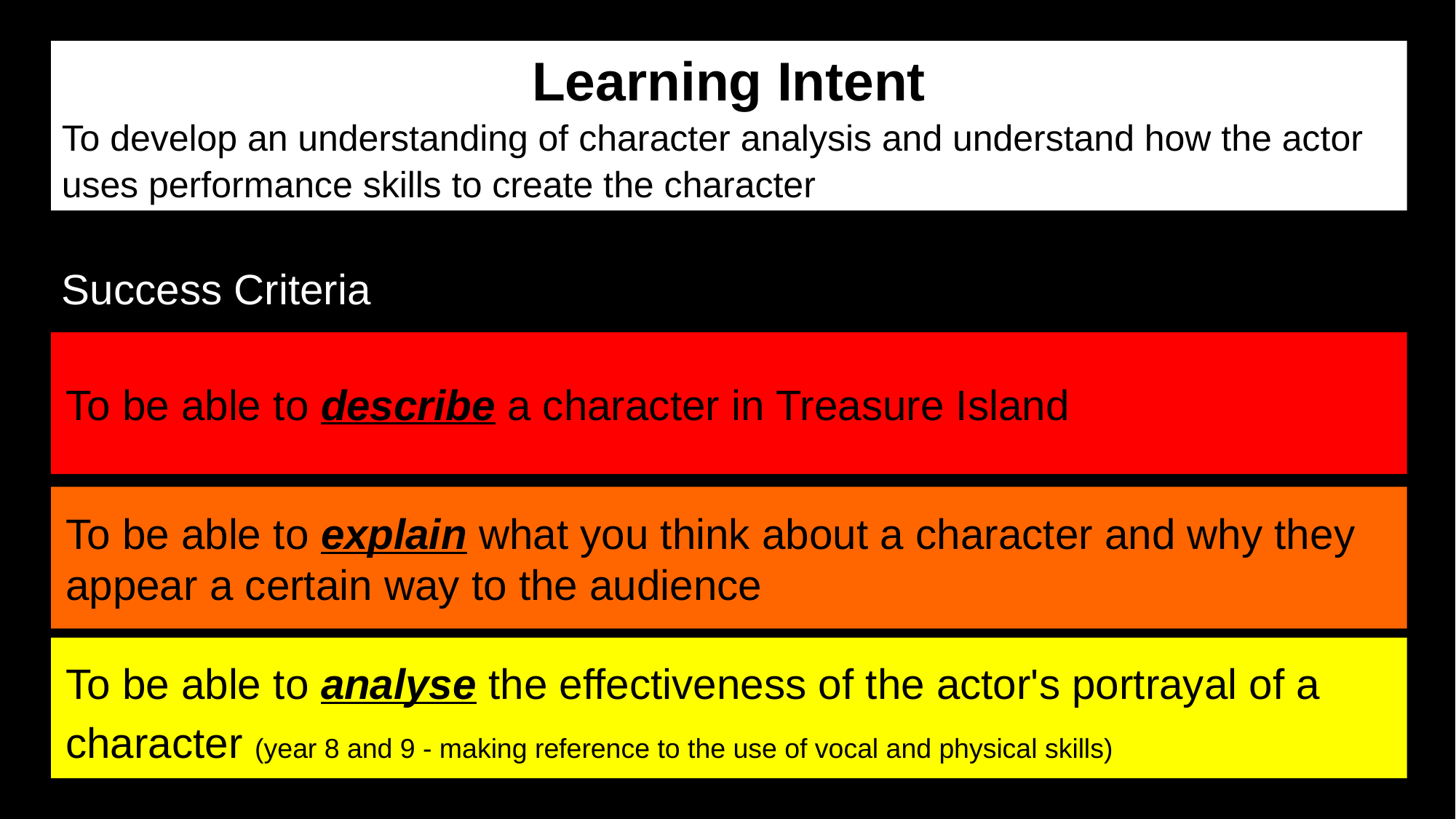

Learning Intent
To develop an understanding of character analysis and understand how the actor uses performance skills to create the character
Success Criteria
To be able to describe a character in Treasure Island
To be able to explain what you think about a character and why they appear a certain way to the audience
To be able to analyse the effectiveness of the actor's portrayal of a character (year 8 and 9 - making reference to the use of vocal and physical skills)